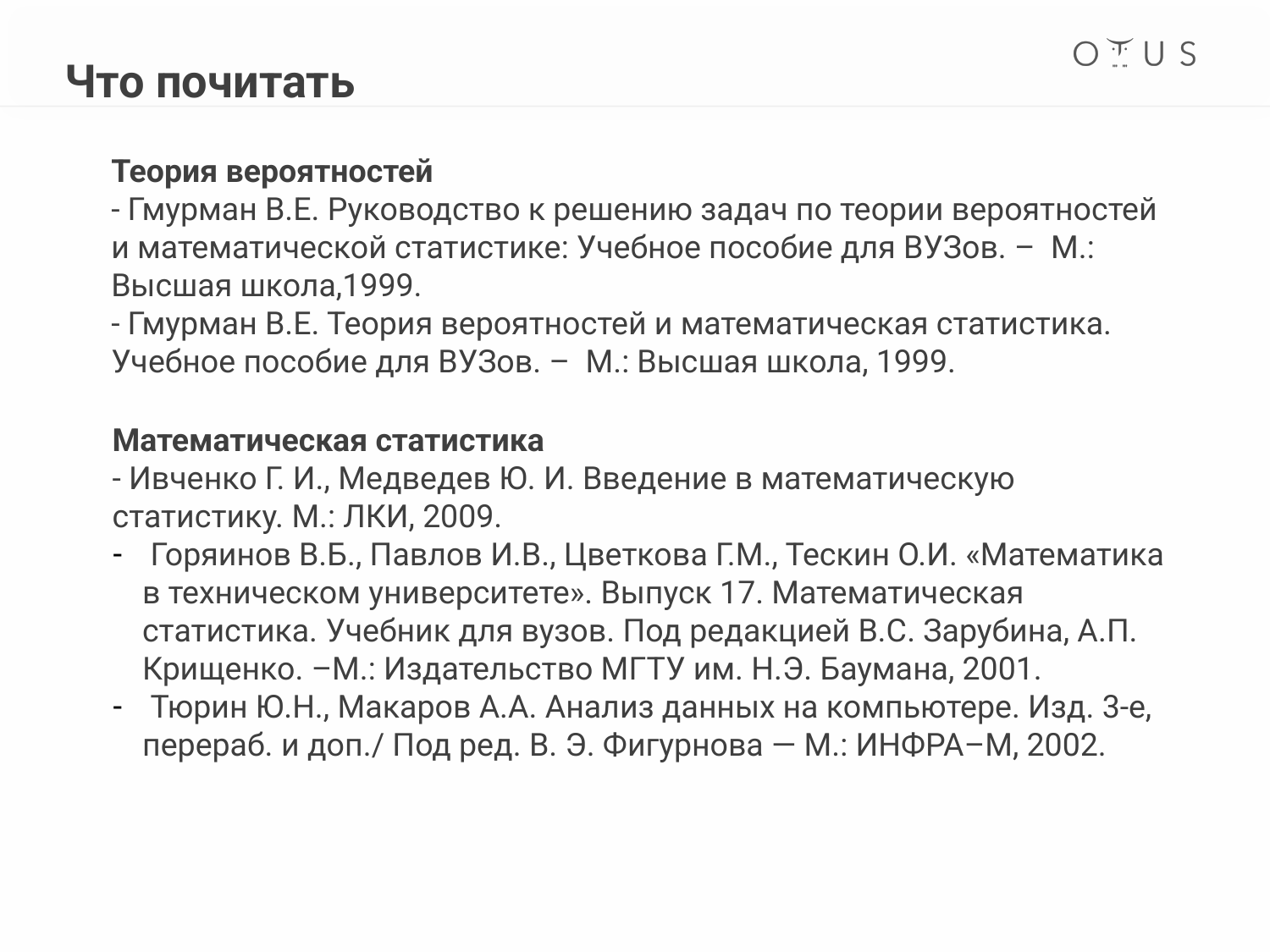

Что почитать
Теория вероятностей
- Гмурман В.Е. Руководство к решению задач по теории вероятностей и математической статистике: Учебное пособие для ВУЗов. –  М.: Высшая школа,1999.
- Гмурман В.Е. Теория вероятностей и математическая статистика. Учебное пособие для ВУЗов. –  М.: Высшая школа, 1999.
Математическая статистика
- Ивченко Г. И., Медведев Ю. И. Введение в математическую статистику. М.: ЛКИ, 2009.
 Горяинов В.Б., Павлов И.В., Цветкова Г.М., Тескин О.И. «Математика в техническом университете». Выпуск 17. Математическая статистика. Учебник для вузов. Под редакцией B.C. Зарубина, А.П. Крищенко. –М.: Издательство МГТУ им. Н.Э. Баумана, 2001.
 Тюрин Ю.Н., Макаров А.А. Анализ данных на компьютере. Изд. 3-е, перераб. и доп./ Под ред. В. Э. Фигурнова — М.: ИНФРА–М, 2002.